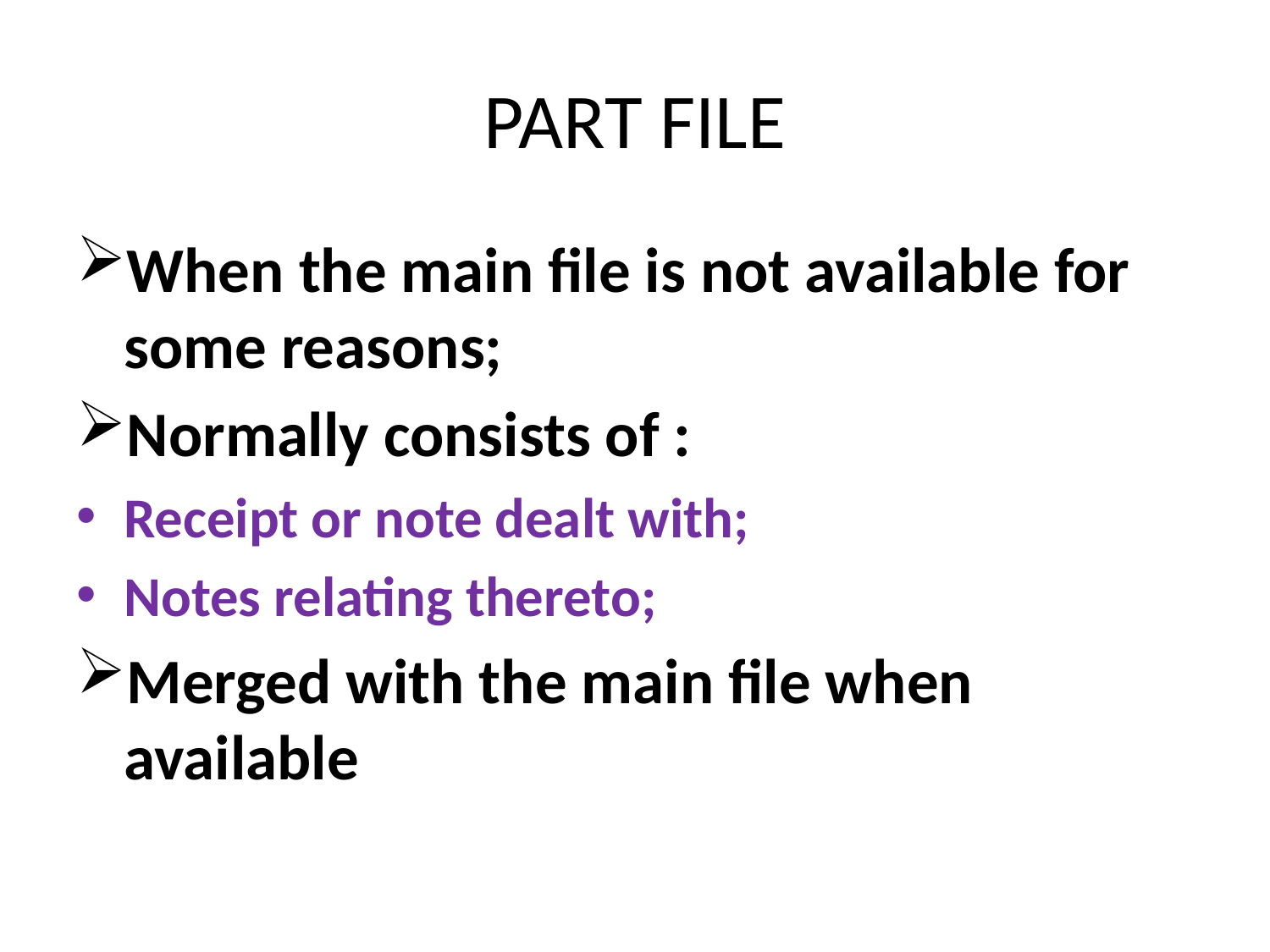

# PART FILE
When the main file is not available for some reasons;
Normally consists of :
Receipt or note dealt with;
Notes relating thereto;
Merged with the main file when available